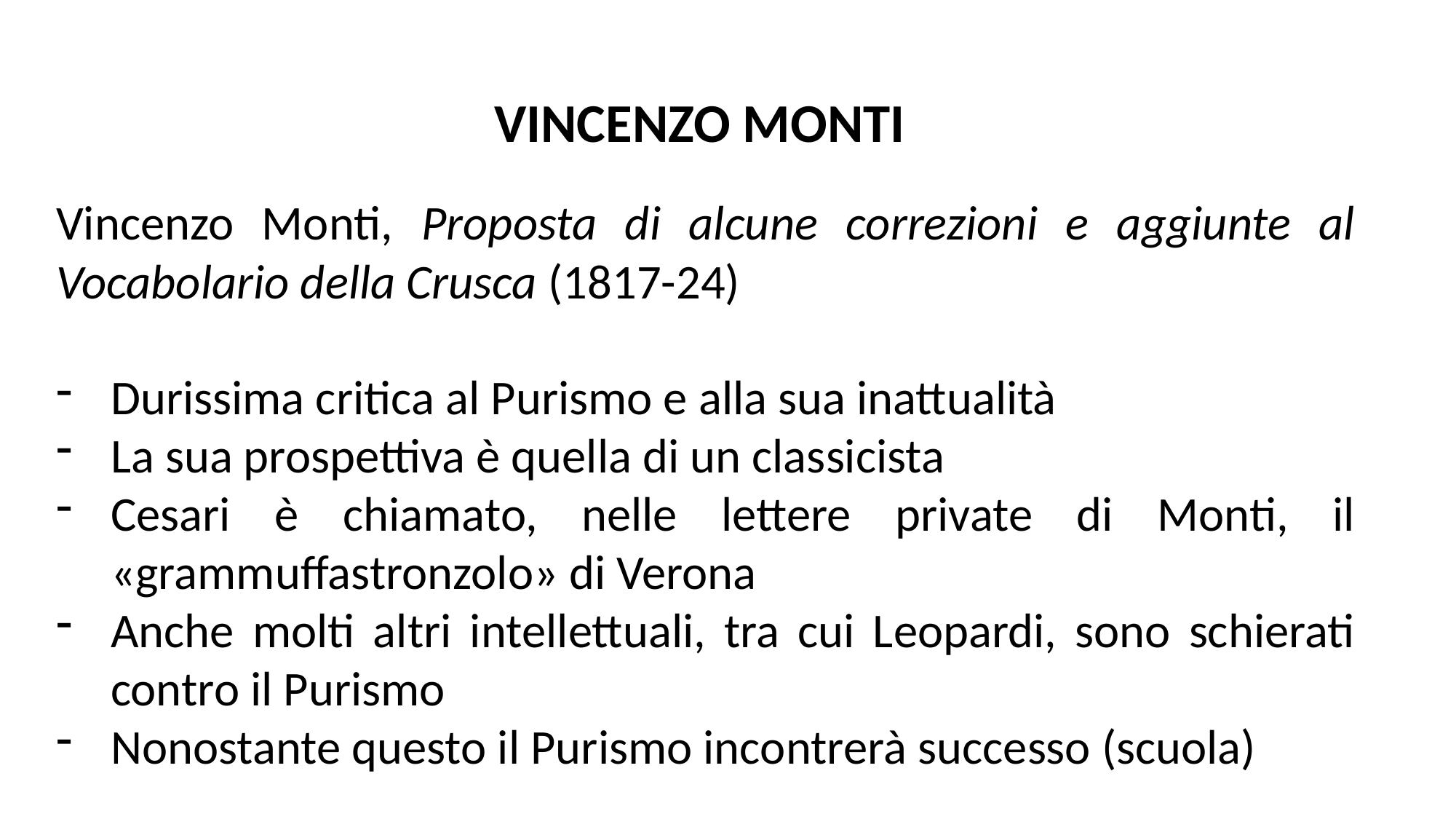

VINCENZO MONTI
Vincenzo Monti, Proposta di alcune correzioni e aggiunte al Vocabolario della Crusca (1817-24)

Durissima critica al Purismo e alla sua inattualità
La sua prospettiva è quella di un classicista
Cesari è chiamato, nelle lettere private di Monti, il «grammuffastronzolo» di Verona
Anche molti altri intellettuali, tra cui Leopardi, sono schierati contro il Purismo
Nonostante questo il Purismo incontrerà successo (scuola)